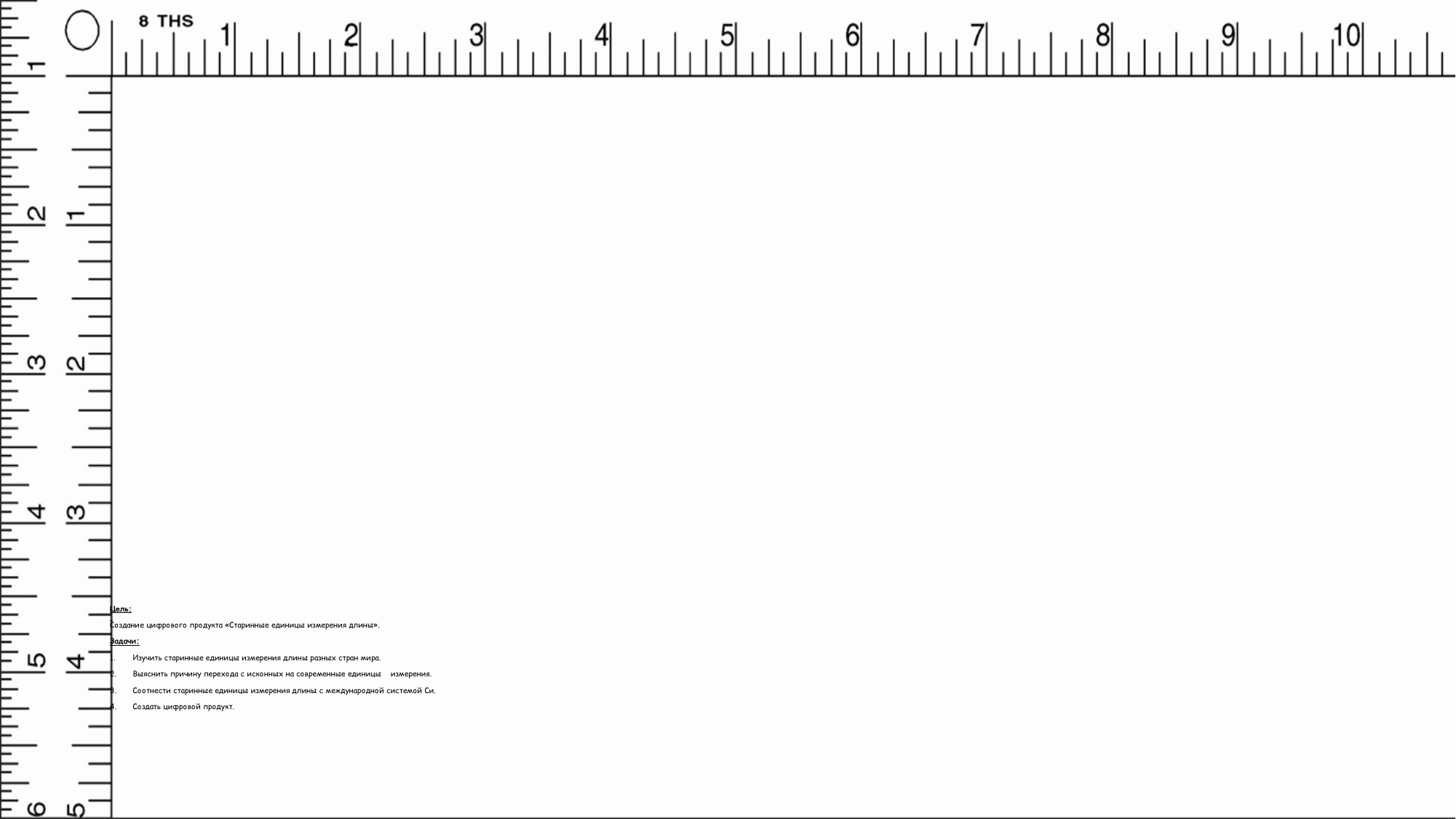

# Цель: Создание цифрового продукта «Старинные единицы измерения длины». Задачи: 1.	Изучить старинные единицы измерения длины разных стран мира. 2.	Выяснить причину перехода с исконных на современные единицы    измерения. 3.	Соотнести старинные единицы измерения длины с международной системой Си. 4.	Создать цифровой продукт.